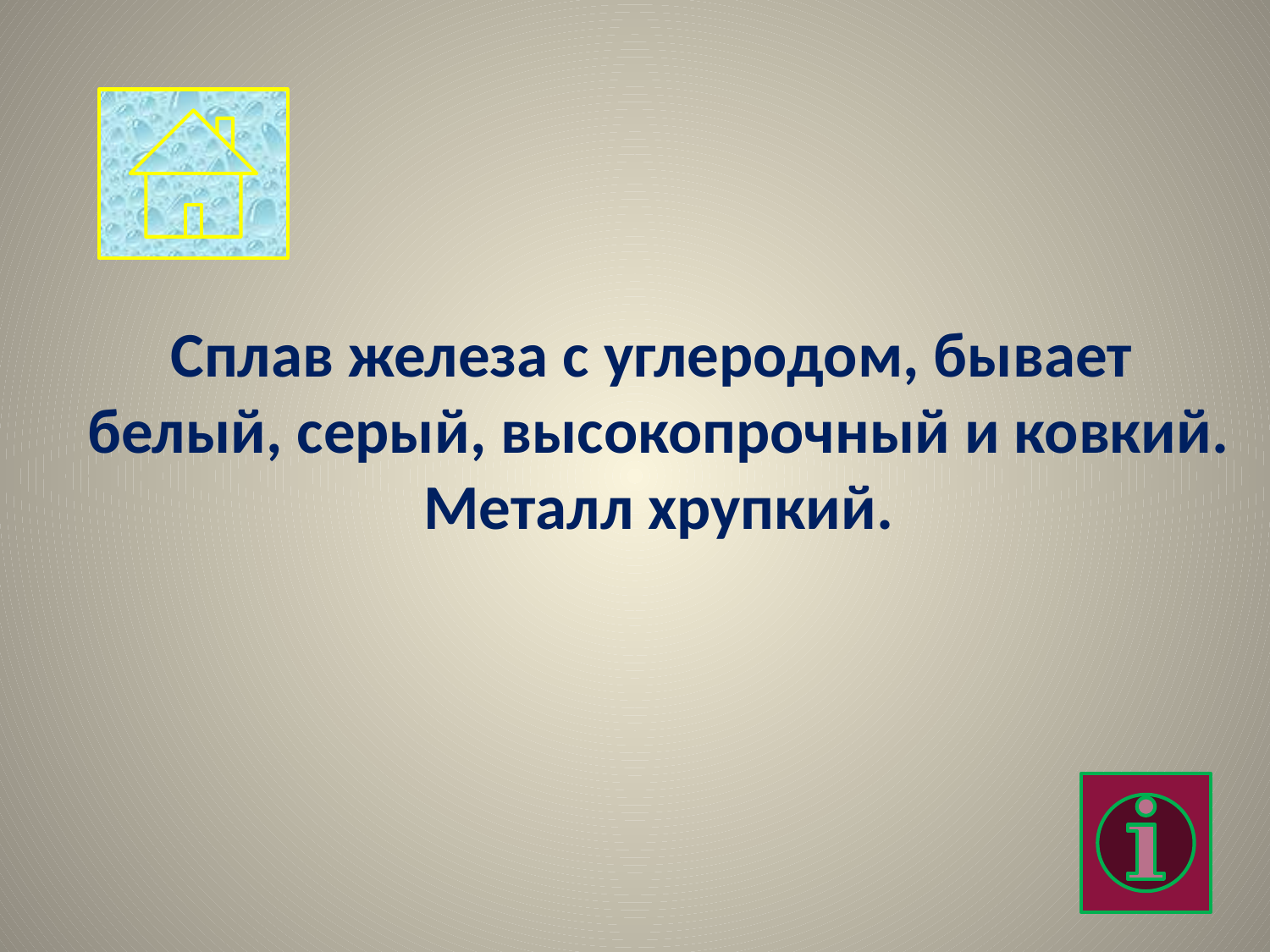

Сплав железа с углеродом, бывает
белый, серый, высокопрочный и ковкий.
Металл хрупкий.